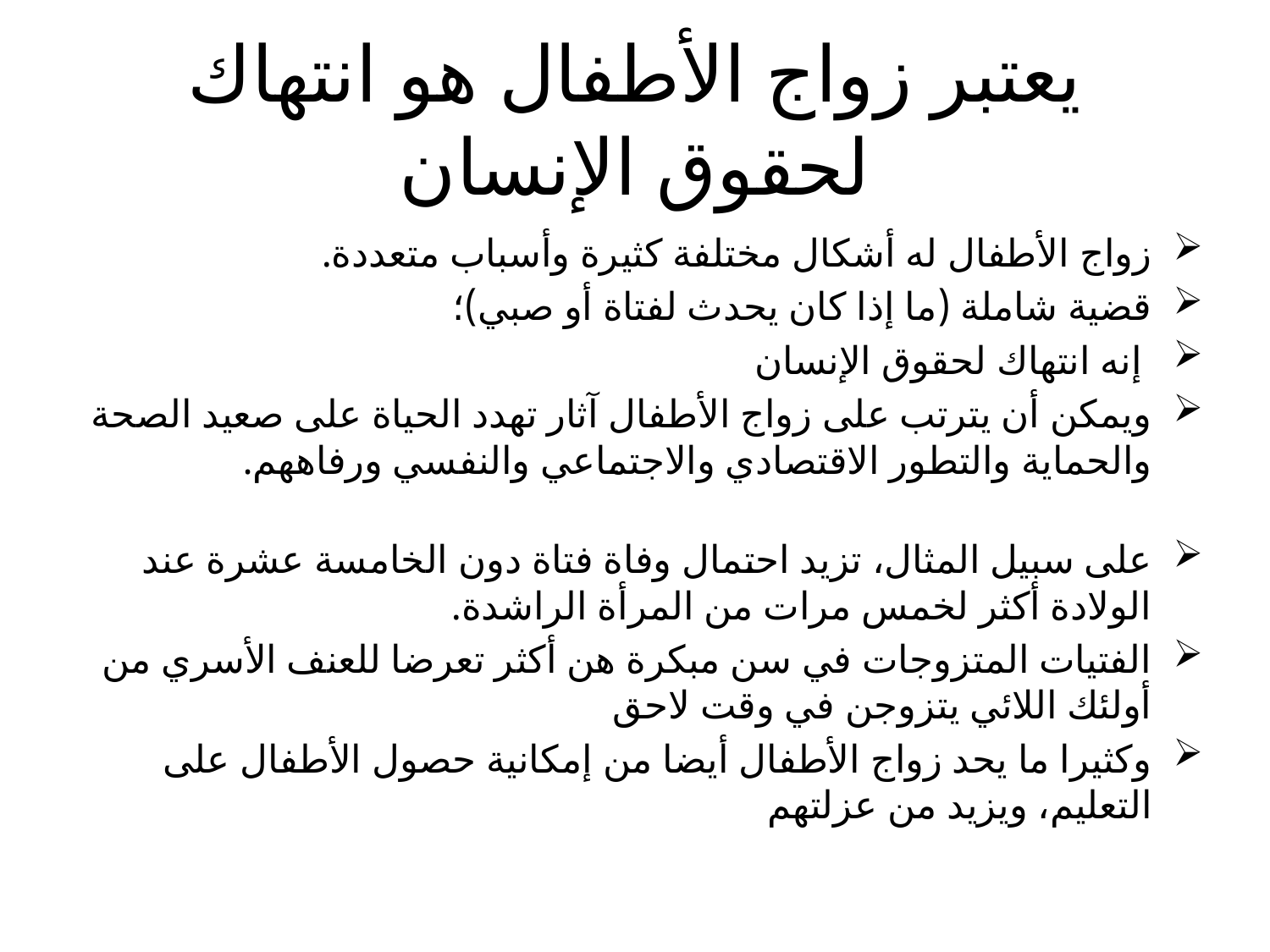

# يعتبر زواج الأطفال هو انتهاك لحقوق الإنسان
زواج الأطفال له أشكال مختلفة كثيرة وأسباب متعددة.
قضية شاملة (ما إذا كان يحدث لفتاة أو صبي)؛
 إنه انتهاك لحقوق الإنسان
ويمكن أن يترتب على زواج الأطفال آثار تهدد الحياة على صعيد الصحة والحماية والتطور الاقتصادي والاجتماعي والنفسي ورفاههم.
على سبيل المثال، تزيد احتمال وفاة فتاة دون الخامسة عشرة عند الولادة أكثر لخمس مرات من المرأة الراشدة.
الفتيات المتزوجات في سن مبكرة هن أكثر تعرضا للعنف الأسري من أولئك اللائي يتزوجن في وقت لاحق
وكثيرا ما يحد زواج الأطفال أيضا من إمكانية حصول الأطفال على التعليم، ويزيد من عزلتهم